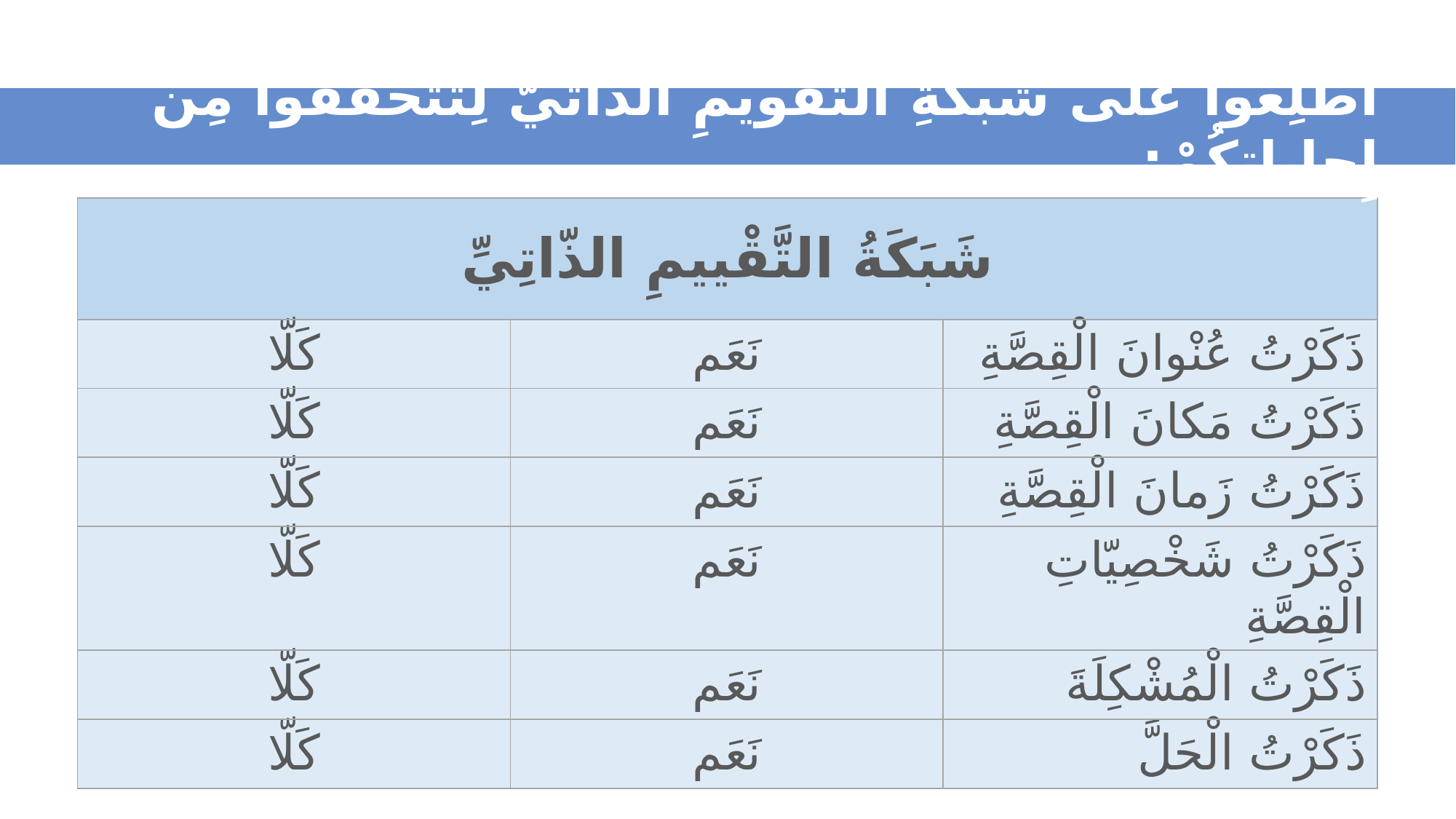

اطّلِعوا عَلى شَبَكَةِ التّقْويمِ الذّاتيّ لِتَتَحَقّقوا مِن إِجاباتِكُمْ:
| شَبَكَةُ التَّقْييمِ الذّاتِيِّ | شبكة التقييم الذاتي |  |
| --- | --- | --- |
| كَلّا | نَعَم | ذَكَرْتُ عُنْوانَ الْقِصَّةِ |
| كَلّا | نَعَم | ذَكَرْتُ مَكانَ الْقِصَّةِ |
| كَلّا | نَعَم | ذَكَرْتُ زَمانَ الْقِصَّةِ |
| كَلّا | نَعَم | ذَكَرْتُ شَخْصِيّاتِ الْقِصَّةِ |
| كَلّا | نَعَم | ذَكَرْتُ الْمُشْكِلَةَ |
| كَلّا | نَعَم | ذَكَرْتُ الْحَلَّ |